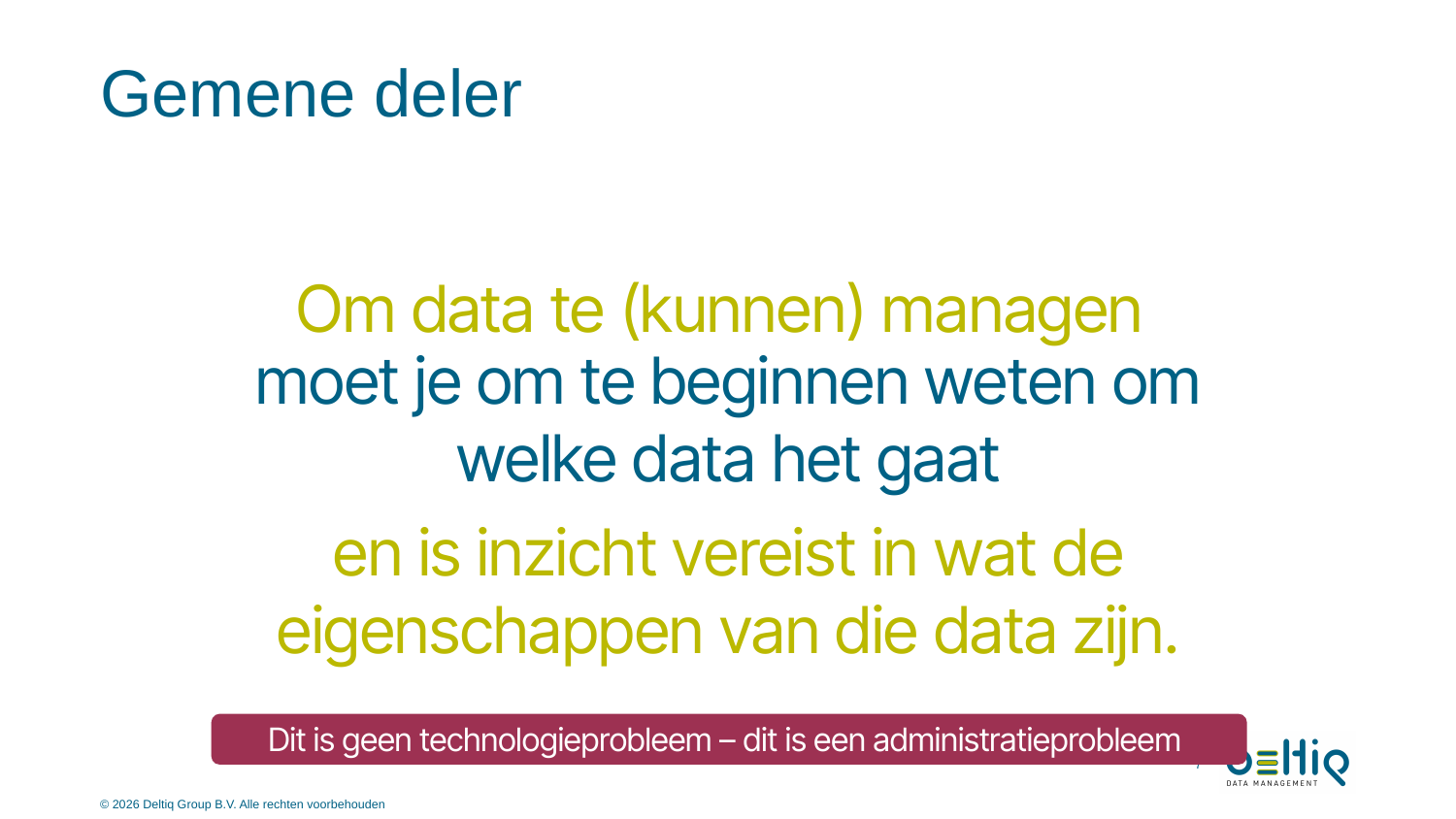

# Gemene deler

Om data te (kunnen) managen
moet je om te beginnen weten om welke data het gaat
en is inzicht vereist in wat de eigenschappen van die data zijn.
Dit is geen technologieprobleem – dit is een administratieprobleem
7
© 2026 Deltiq Group B.V. Alle rechten voorbehouden